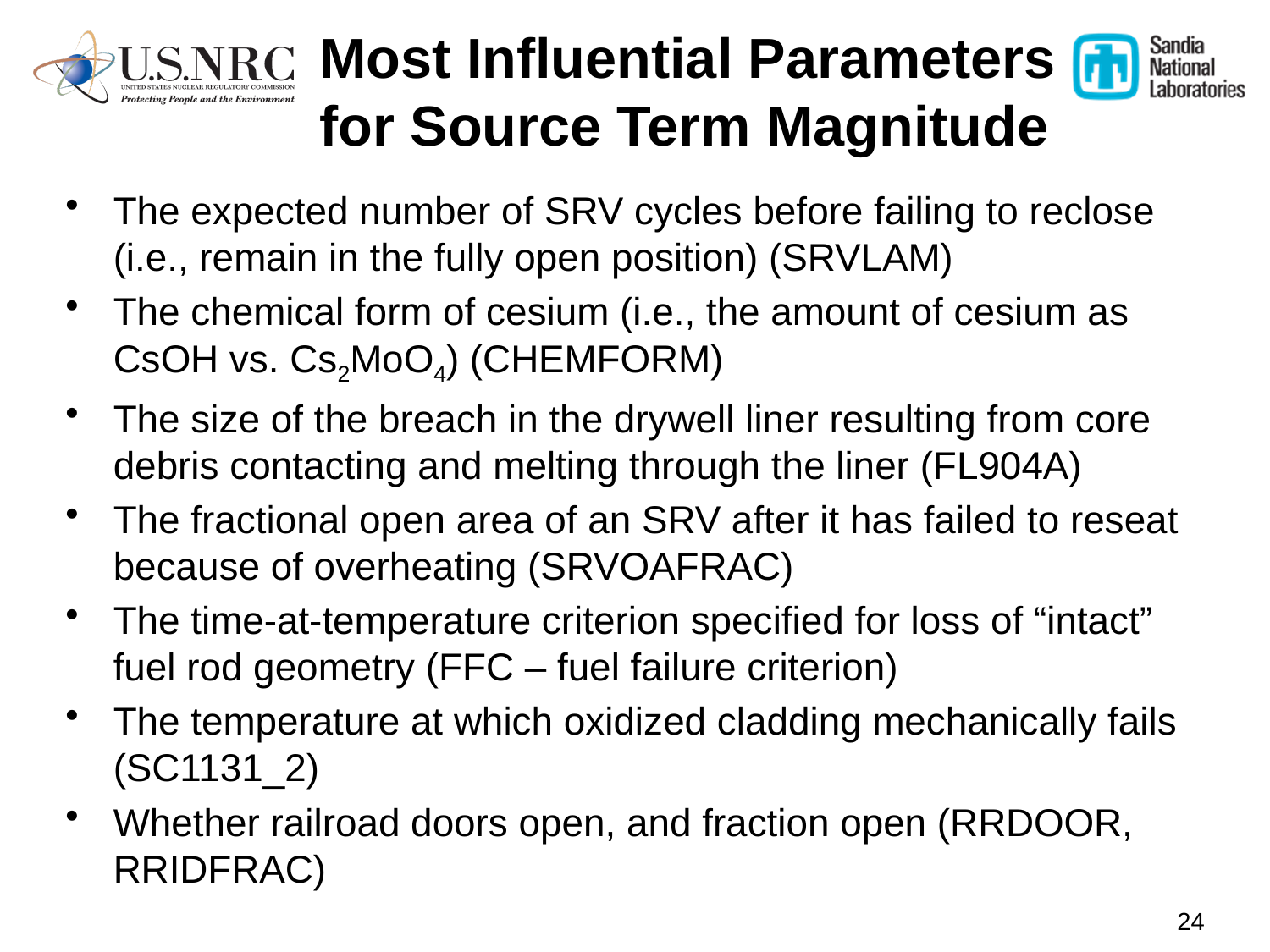

# Most Influential Parameters for Source Term Magnitude
The expected number of SRV cycles before failing to reclose (i.e., remain in the fully open position) (SRVLAM)
The chemical form of cesium (i.e., the amount of cesium as CsOH vs. Cs2MoO4) (CHEMFORM)
The size of the breach in the drywell liner resulting from core debris contacting and melting through the liner (FL904A)
The fractional open area of an SRV after it has failed to reseat because of overheating (SRVOAFRAC)
The time-at-temperature criterion specified for loss of “intact” fuel rod geometry (FFC – fuel failure criterion)
The temperature at which oxidized cladding mechanically fails (SC1131_2)
Whether railroad doors open, and fraction open (RRDOOR, RRIDFRAC)

24